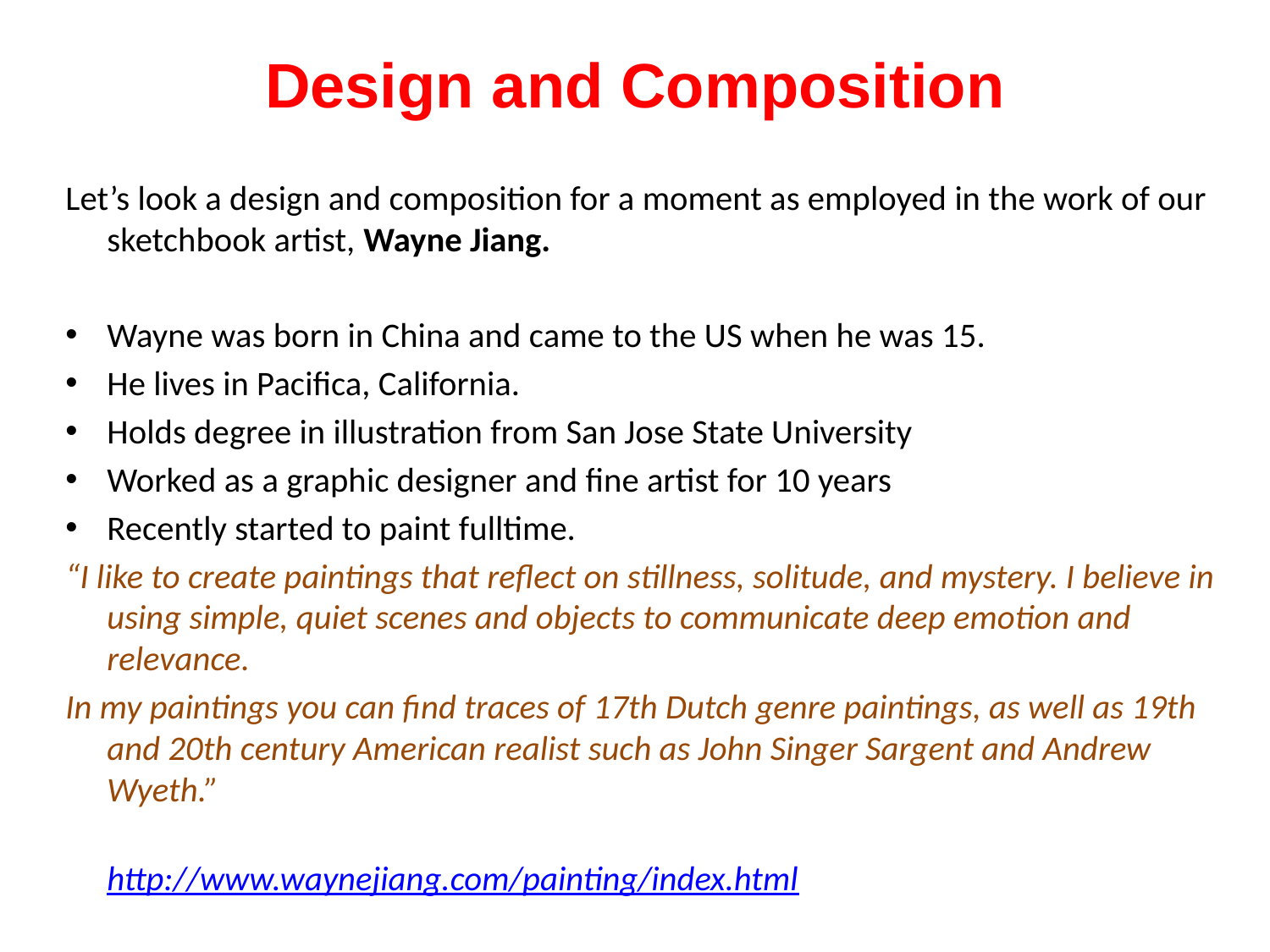

# Design and Composition
Let’s look a design and composition for a moment as employed in the work of our sketchbook artist, Wayne Jiang.

Wayne was born in China and came to the US when he was 15.
He lives in Pacifica, California.
Holds degree in illustration from San Jose State University
Worked as a graphic designer and fine artist for 10 years
Recently started to paint fulltime.
“I like to create paintings that reflect on stillness, solitude, and mystery. I believe in using simple, quiet scenes and objects to communicate deep emotion and relevance.
In my paintings you can find traces of 17th Dutch genre paintings, as well as 19th and 20th century American realist such as John Singer Sargent and Andrew Wyeth.”
http://www.waynejiang.com/painting/index.html